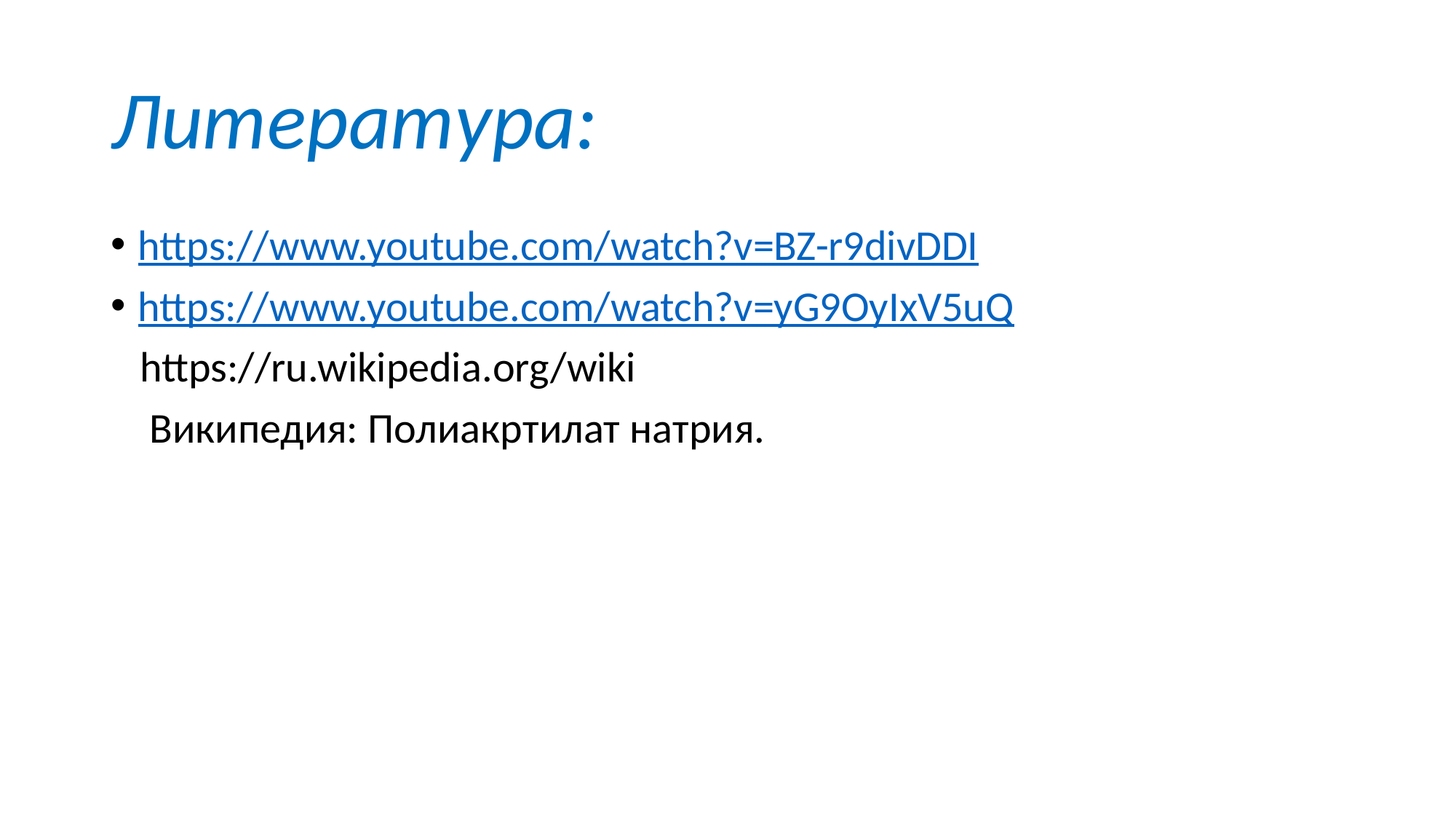

# Литература:
https://www.youtube.com/watch?v=BZ-r9divDDI
https://www.youtube.com/watch?v=yG9OyIxV5uQ
   https://ru.wikipedia.org/wiki
    Википедия: Полиакртилат натрия.